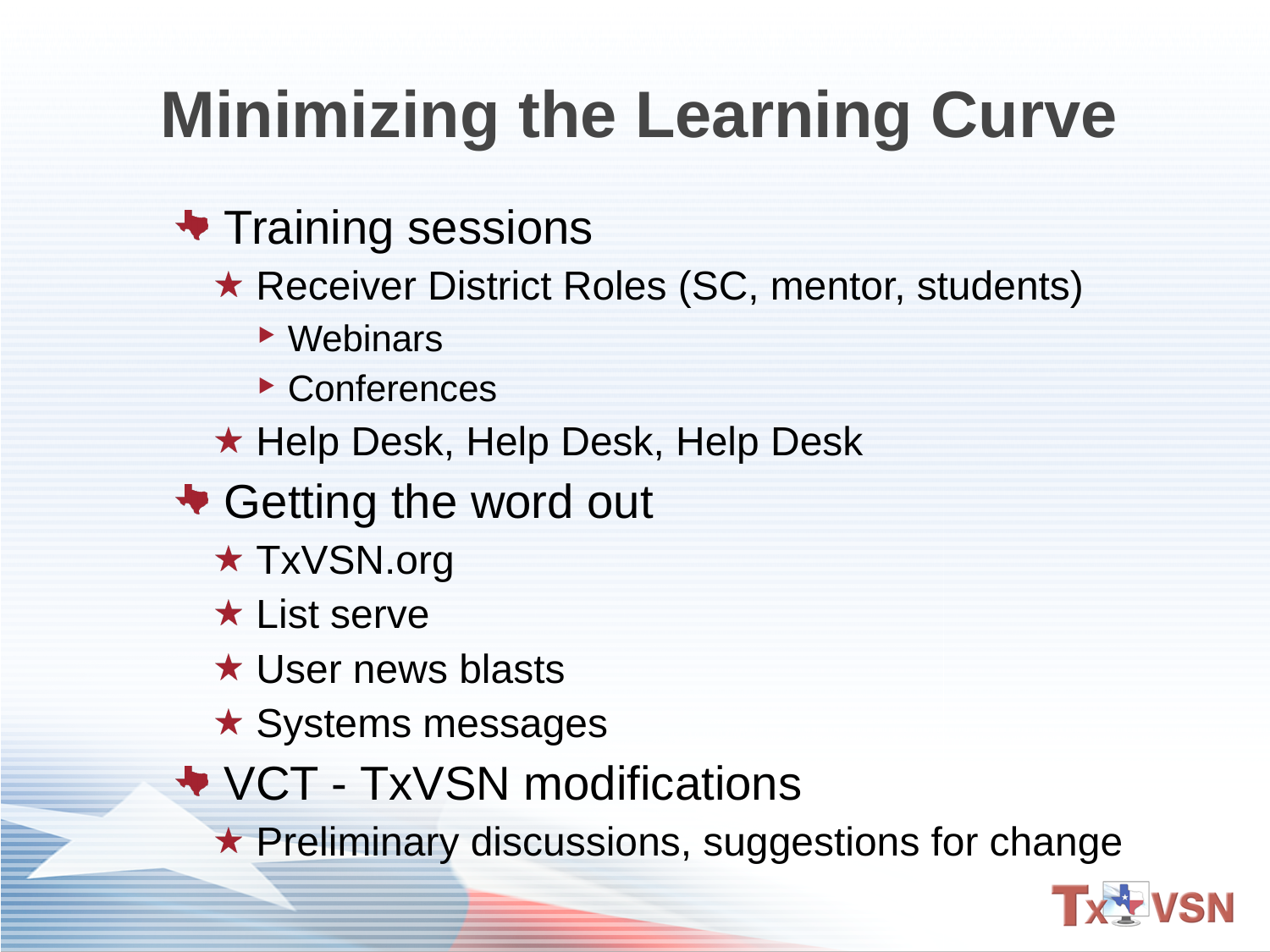

# Minimizing the Learning Curve
Training sessions
Receiver District Roles (SC, mentor, students)
Webinars
Conferences
Help Desk, Help Desk, Help Desk
Getting the word out
TxVSN.org
List serve
User news blasts
Systems messages
VCT - TxVSN modifications
Preliminary discussions, suggestions for change